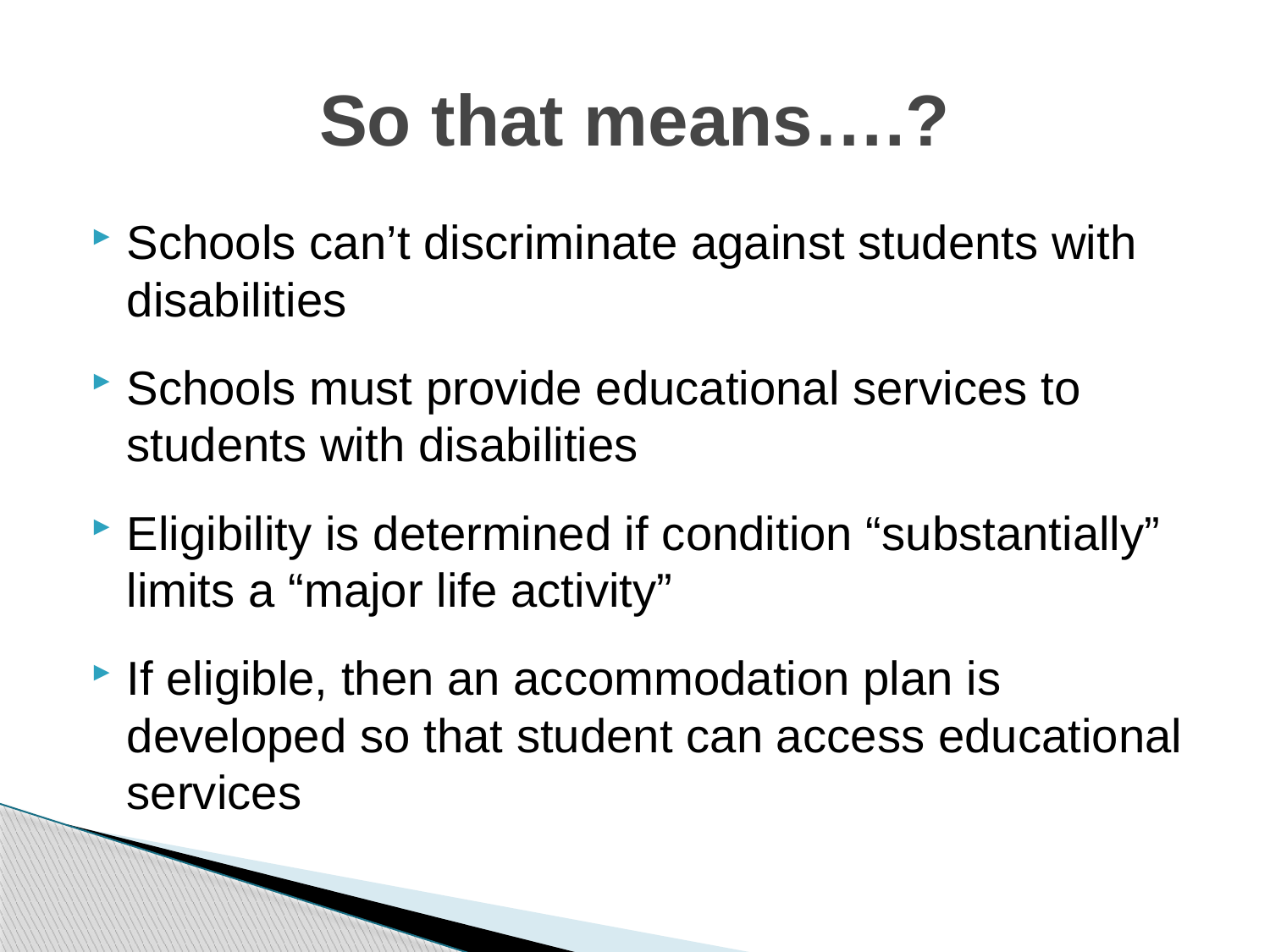

# So that means….?
Schools can’t discriminate against students with disabilities

Schools must provide educational services to students with disabilities

Eligibility is determined if condition “substantially” limits a “major life activity”

If eligible, then an accommodation plan is developed so that student can access educational services